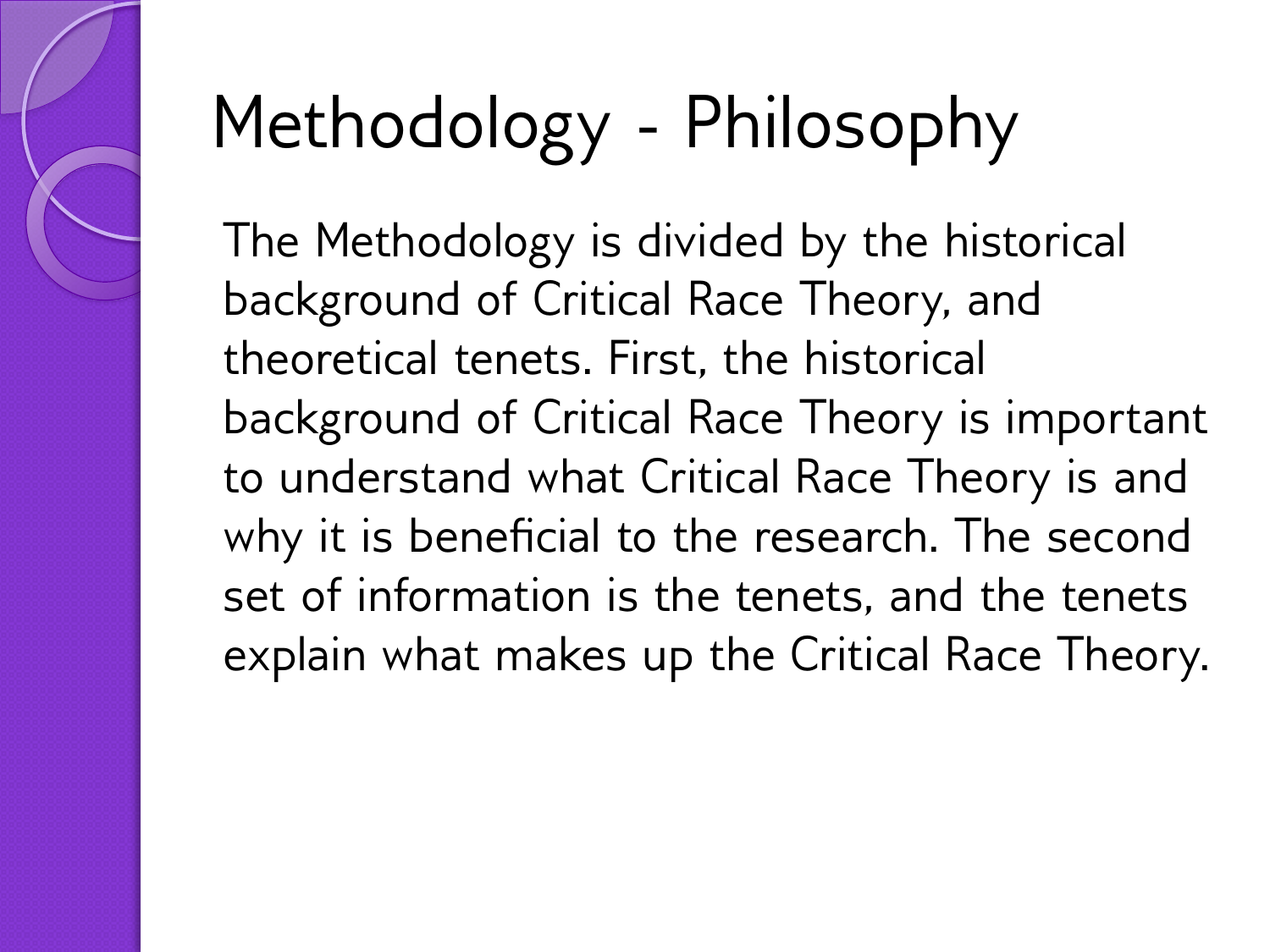

# Methodology - Philosophy
The Methodology is divided by the historical background of Critical Race Theory, and theoretical tenets. First, the historical background of Critical Race Theory is important to understand what Critical Race Theory is and why it is beneficial to the research. The second set of information is the tenets, and the tenets explain what makes up the Critical Race Theory.